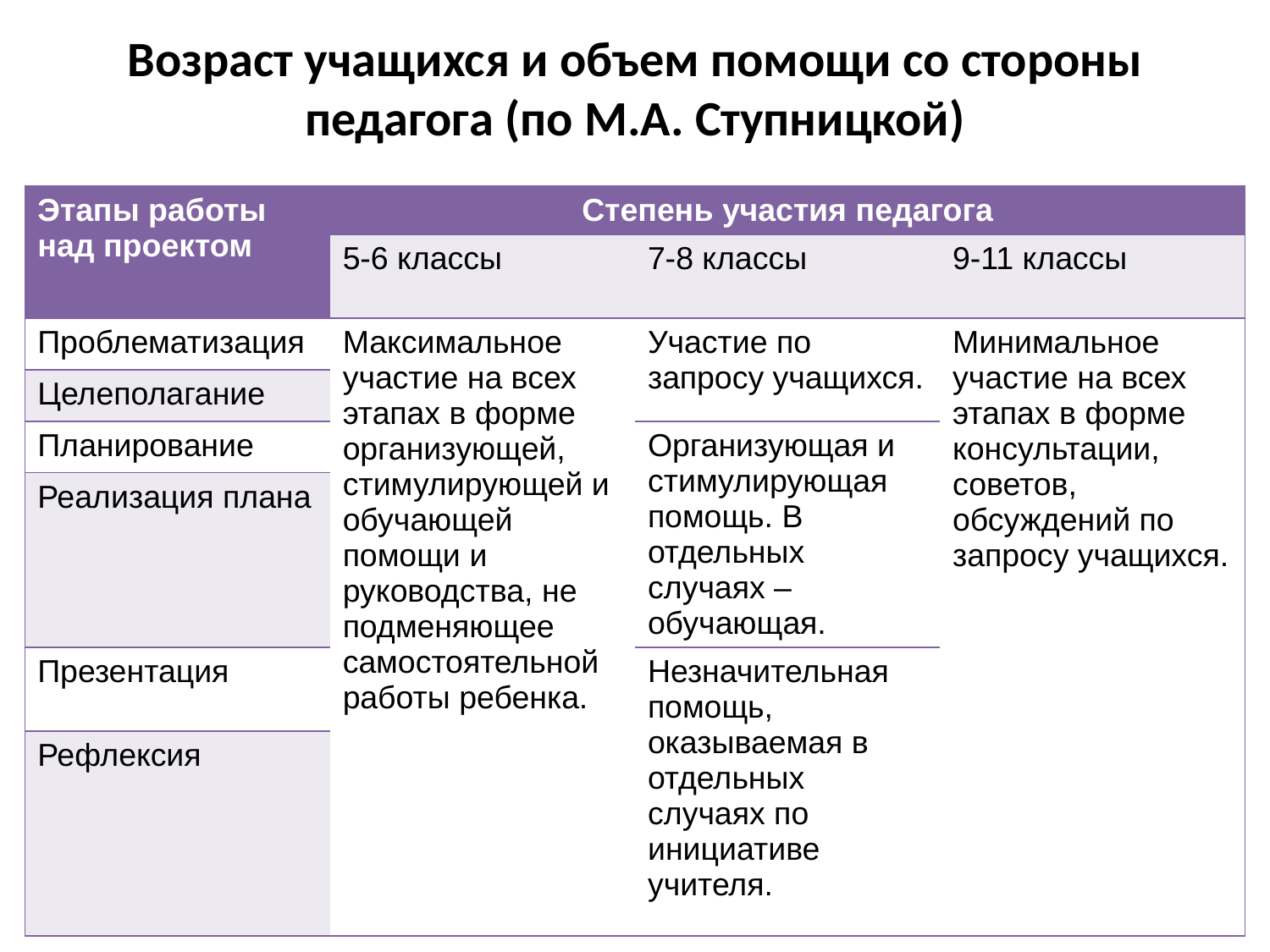

# Возраст учащихся и объем помощи со стороны педагога (по М.А. Ступницкой)
| Этапы работы над проектом | Степень участия педагога |  |  |
| --- | --- | --- | --- |
|  | 5-6 классы | 7-8 классы | 9-11 классы |
| Проблематизация | Максимальное участие на всех этапах в форме организующей, стимулирующей и обучающей помощи и руководства, не подменяющее самостоятельной работы ребенка. | Участие по запросу учащихся. | Минимальное участие на всех этапах в форме консультации, советов, обсуждений по запросу учащихся. |
| Целеполагание |  |  |  |
| Планирование |  | Организующая и стимулирующая помощь. В отдельных случаях – обучающая. |  |
| Реализация плана |  |  |  |
| Презентация |  | Незначительная помощь, оказываемая в отдельных случаях по инициативе учителя. |  |
| Рефлексия |  |  |  |